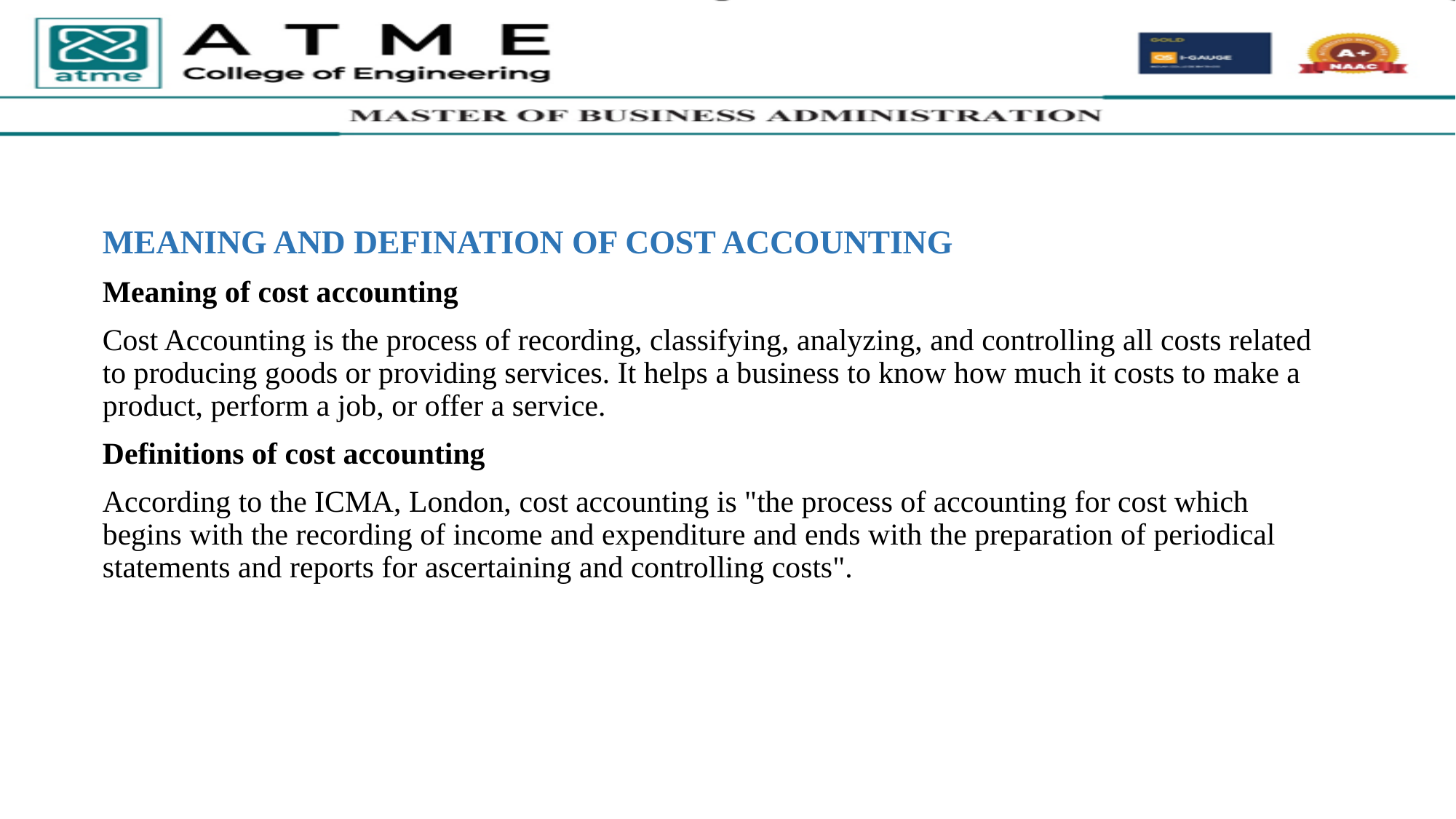

MEANING AND DEFINATION OF COST ACCOUNTING
Meaning of cost accounting
Cost Accounting is the process of recording, classifying, analyzing, and controlling all costs related to producing goods or providing services. It helps a business to know how much it costs to make a product, perform a job, or offer a service.
Definitions of cost accounting
According to the ICMA, London, cost accounting is "the process of accounting for cost which begins with the recording of income and expenditure and ends with the preparation of periodical statements and reports for ascertaining and controlling costs".